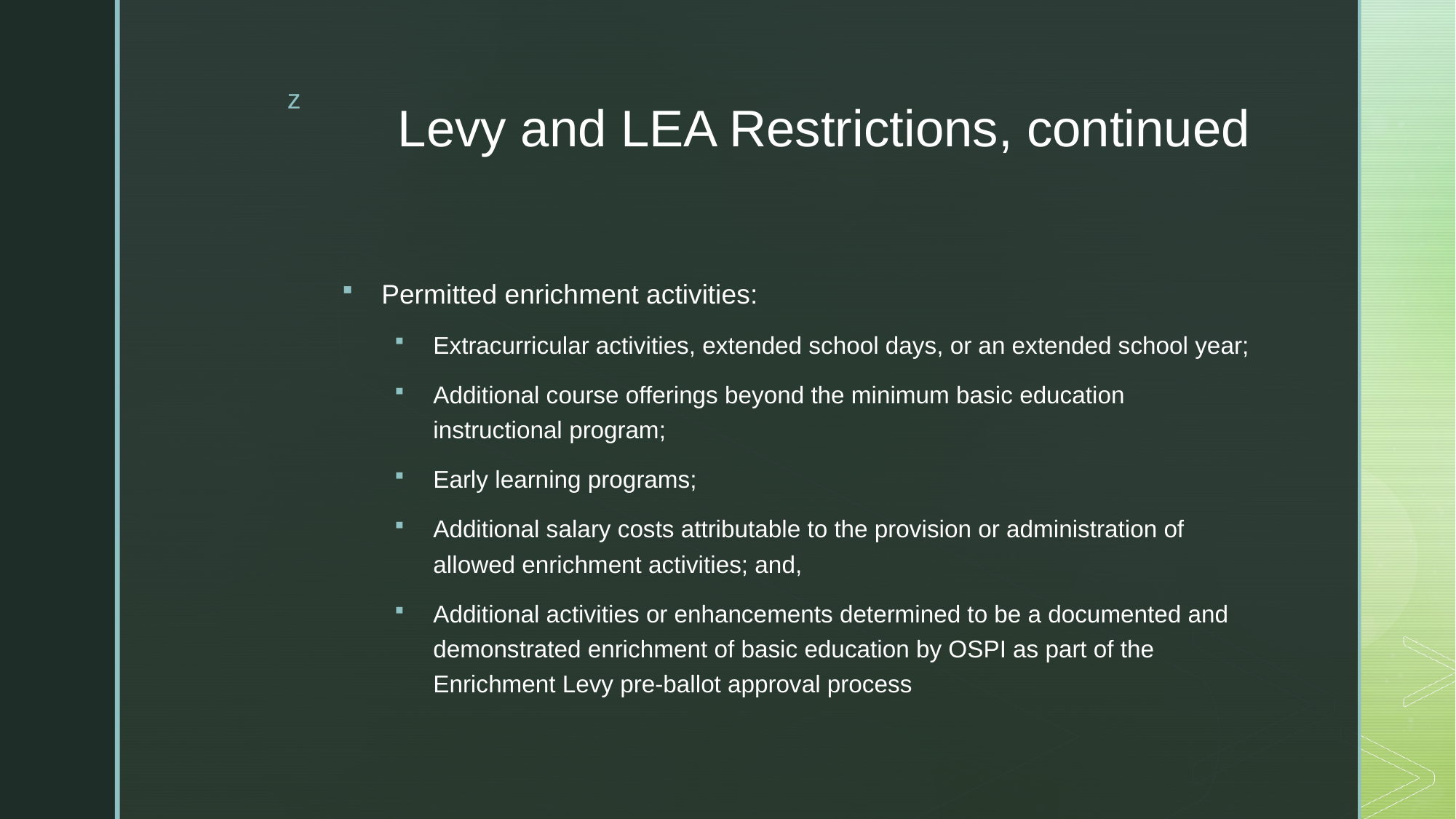

# Levy and LEA Restrictions, continued
Permitted enrichment activities:
Extracurricular activities, extended school days, or an extended school year;
Additional course offerings beyond the minimum basic education instructional program;
Early learning programs;
Additional salary costs attributable to the provision or administration of allowed enrichment activities; and,
Additional activities or enhancements determined to be a documented and demonstrated enrichment of basic education by OSPI as part of the Enrichment Levy pre-ballot approval process